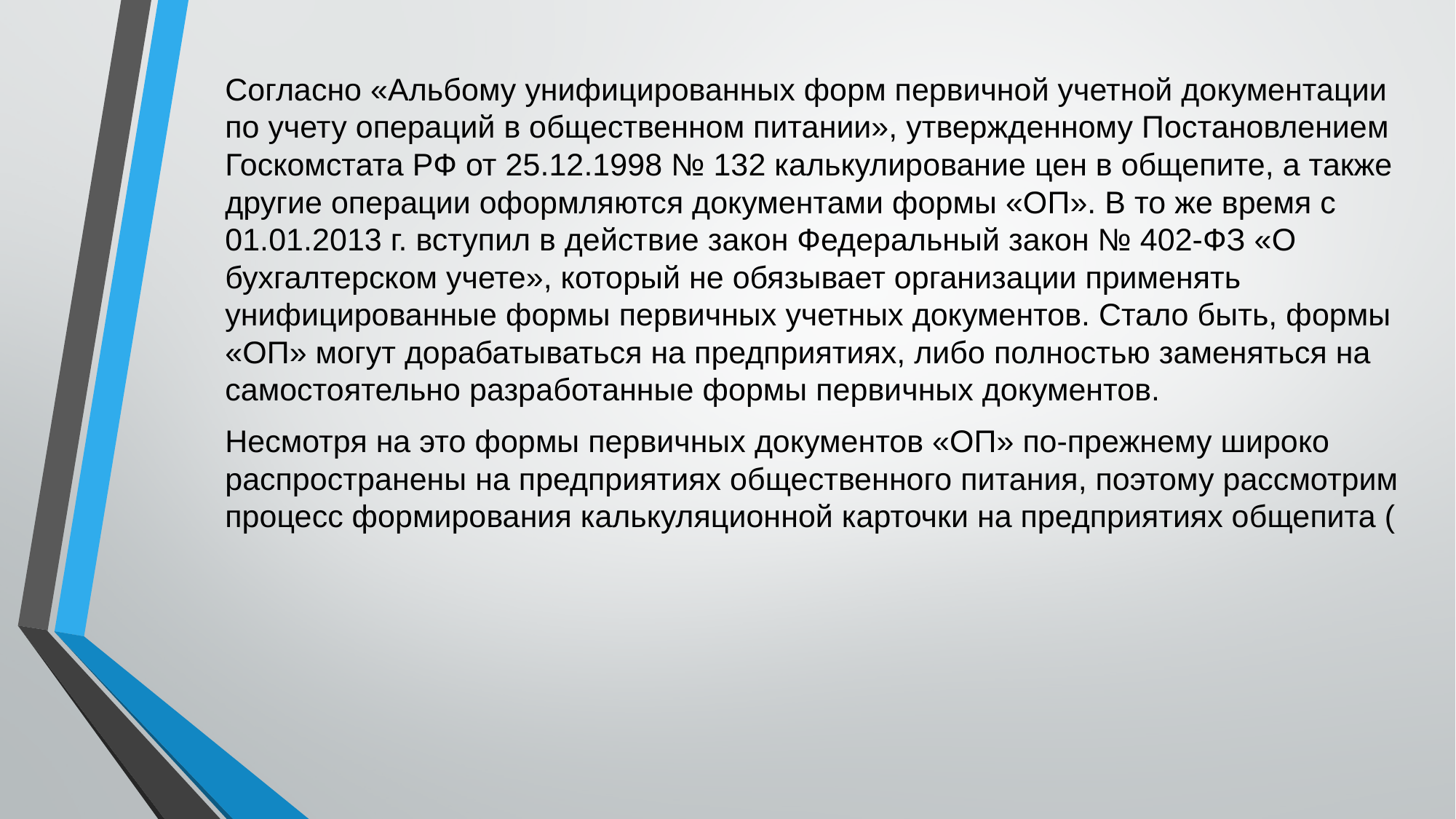

Согласно «Альбому унифицированных форм первичной учетной документации по учету операций в общественном питании», утвержденному Постановлением Госкомстата РФ от 25.12.1998 № 132 калькулирование цен в общепите, а также другие операции оформляются документами формы «ОП». В то же время с 01.01.2013 г. вступил в действие закон Федеральный закон № 402-ФЗ «О бухгалтерском учете», который не обязывает организации применять унифицированные формы первичных учетных документов. Стало быть, формы «ОП» могут дорабатываться на предприятиях, либо полностью заменяться на самостоятельно разработанные формы первичных документов.
Несмотря на это формы первичных документов «ОП» по-прежнему широко распространены на предприятиях общественного питания, поэтому рассмотрим процесс формирования калькуляционной карточки на предприятиях общепита (